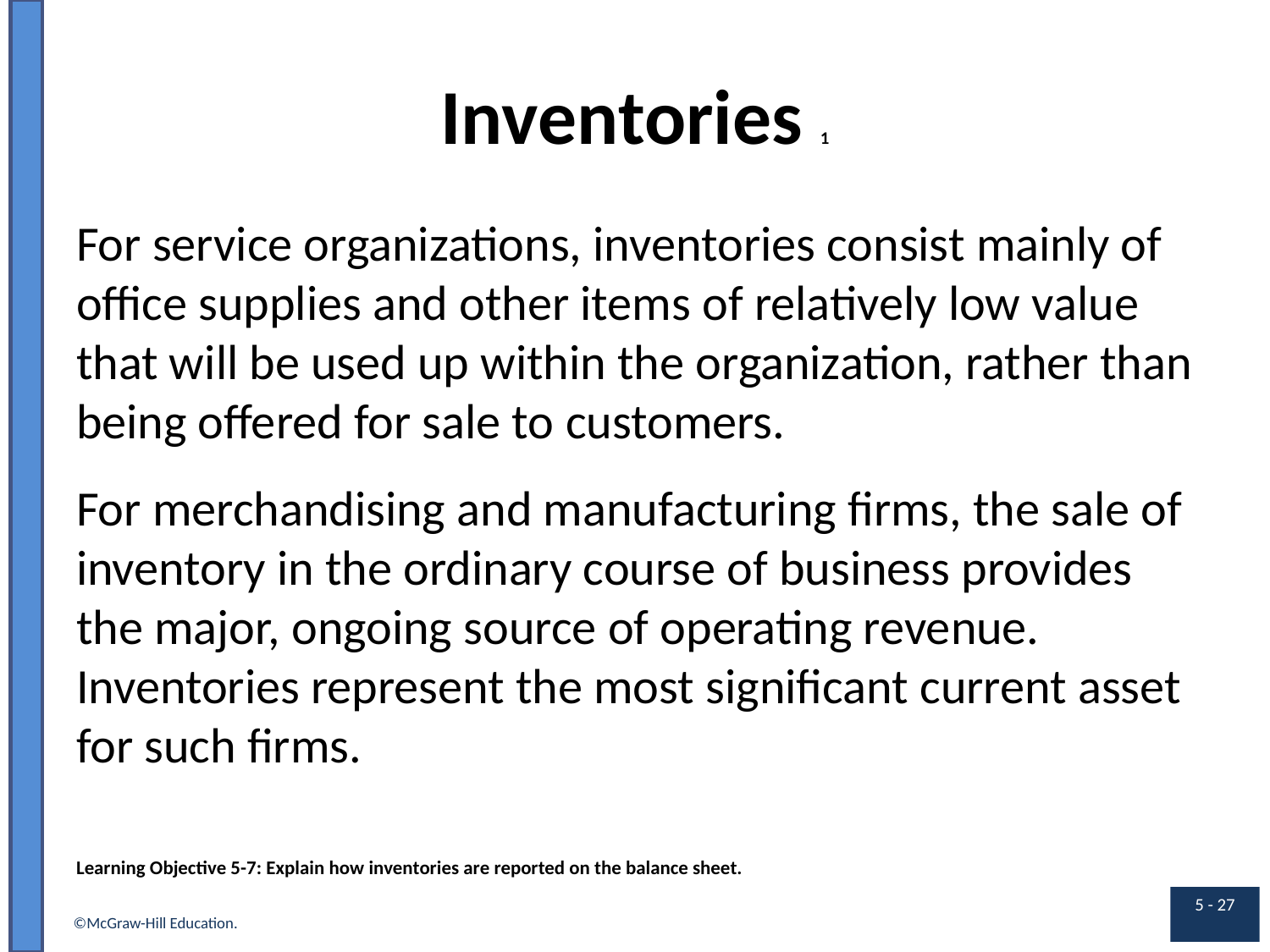

# Inventories 1
For service organizations, inventories consist mainly of office supplies and other items of relatively low value that will be used up within the organization, rather than being offered for sale to customers.
For merchandising and manufacturing firms, the sale of inventory in the ordinary course of business provides the major, ongoing source of operating revenue. Inventories represent the most significant current asset for such firms.
Learning Objective 5-7: Explain how inventories are reported on the balance sheet.